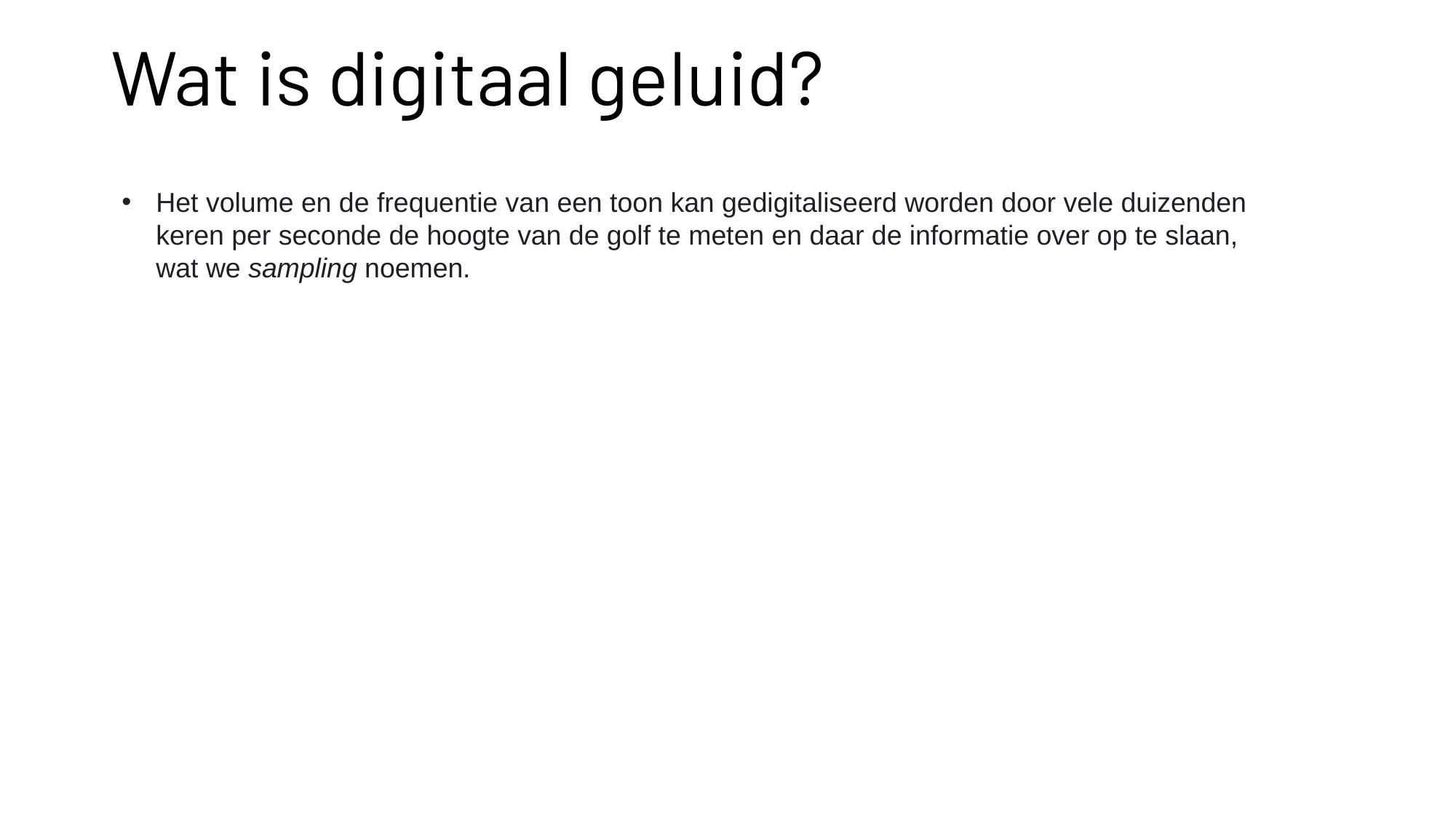

Wat is digitaal geluid?
Het volume en de frequentie van een toon kan gedigitaliseerd worden door vele duizenden keren per seconde de hoogte van de golf te meten en daar de informatie over op te slaan, wat we sampling noemen.